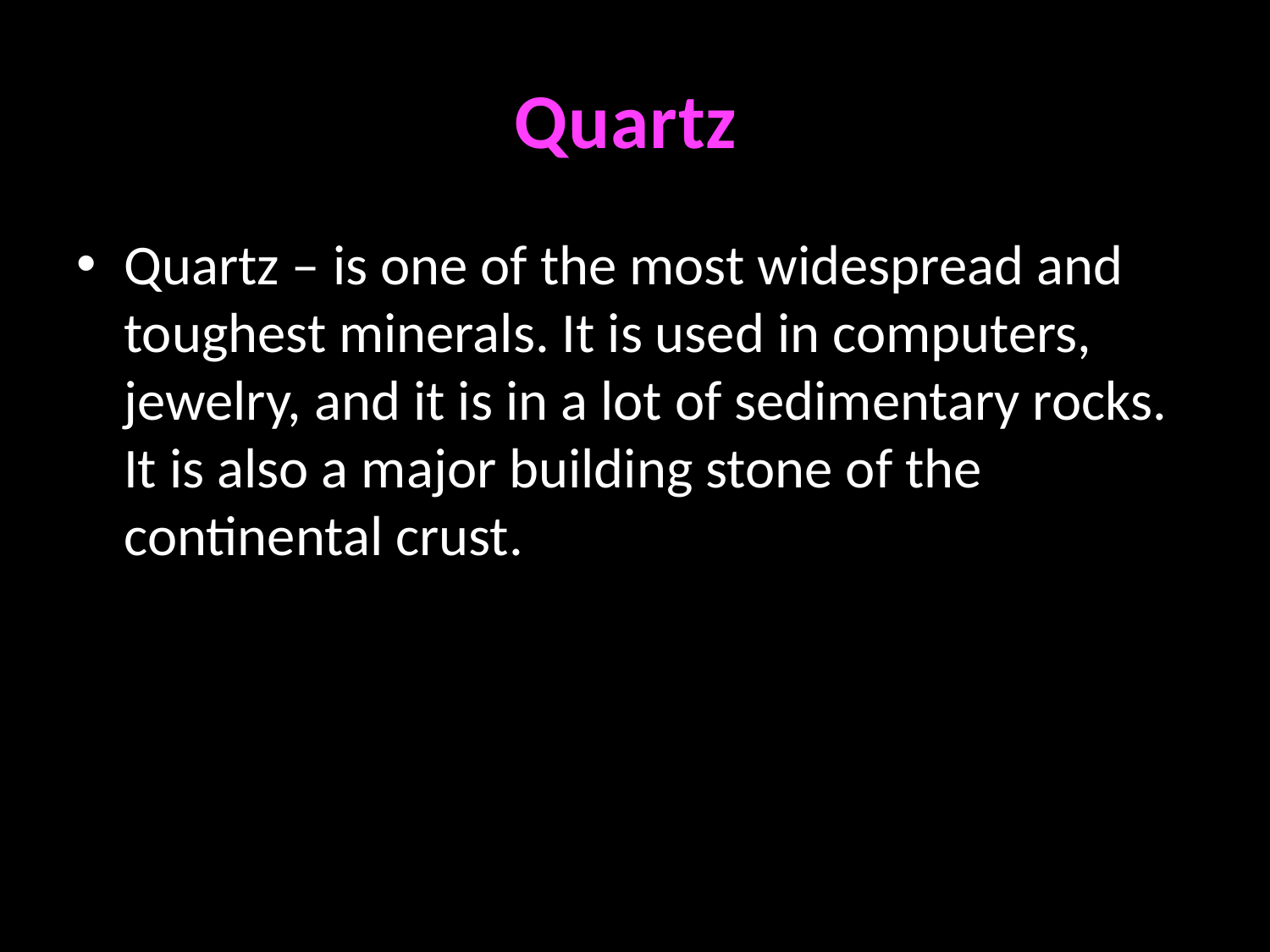

# Quartz
Quartz – is one of the most widespread and toughest minerals. It is used in computers, jewelry, and it is in a lot of sedimentary rocks. It is also a major building stone of the continental crust.